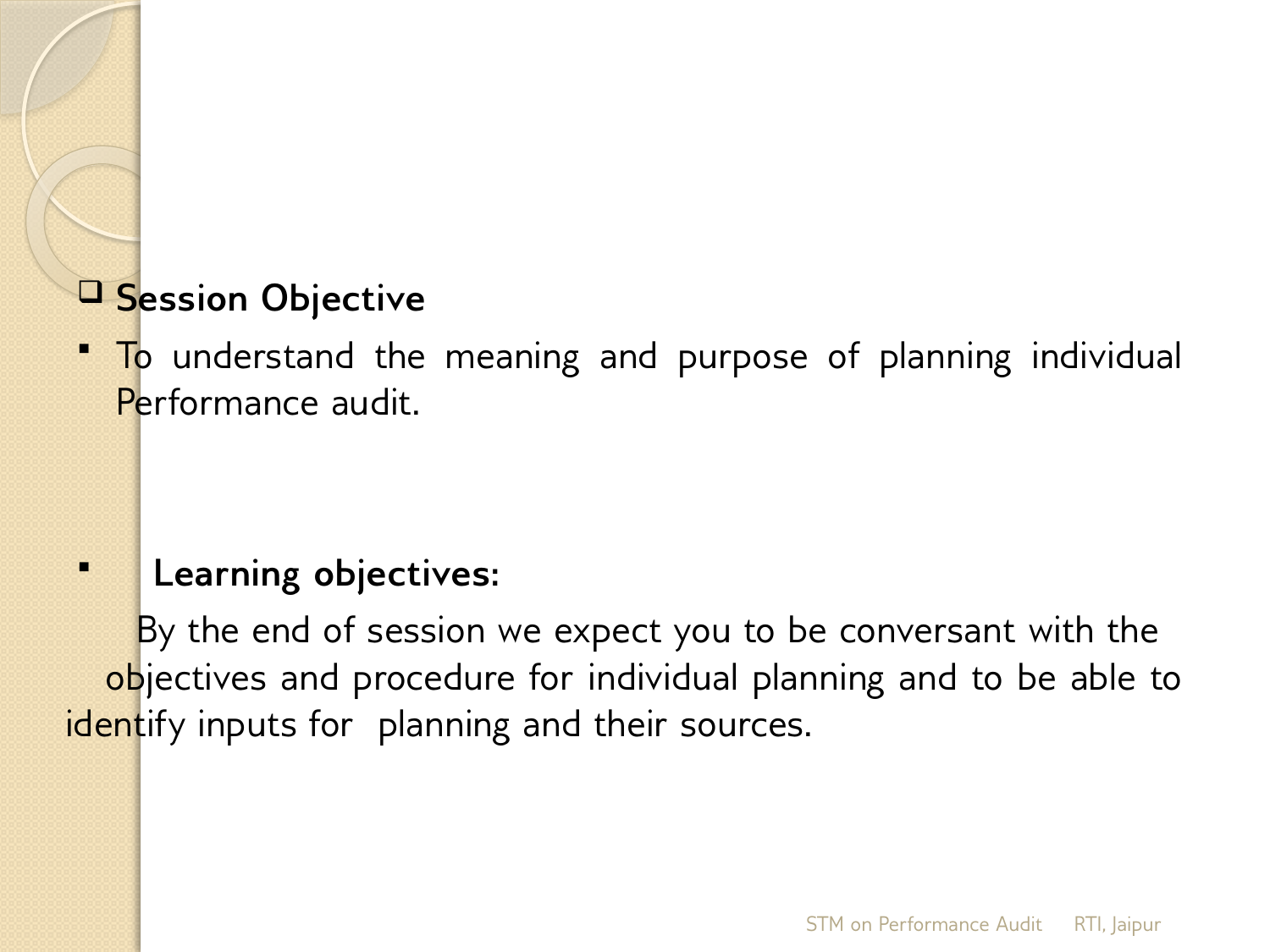

Session Objective
To understand the meaning and purpose of planning individual Performance audit.

   Learning objectives:
      By the end of session we expect you to be conversant with the      objectives and procedure for individual planning and to be able to identify inputs for  planning and their sources.
STM on Performance Audit     RTI, Jaipur